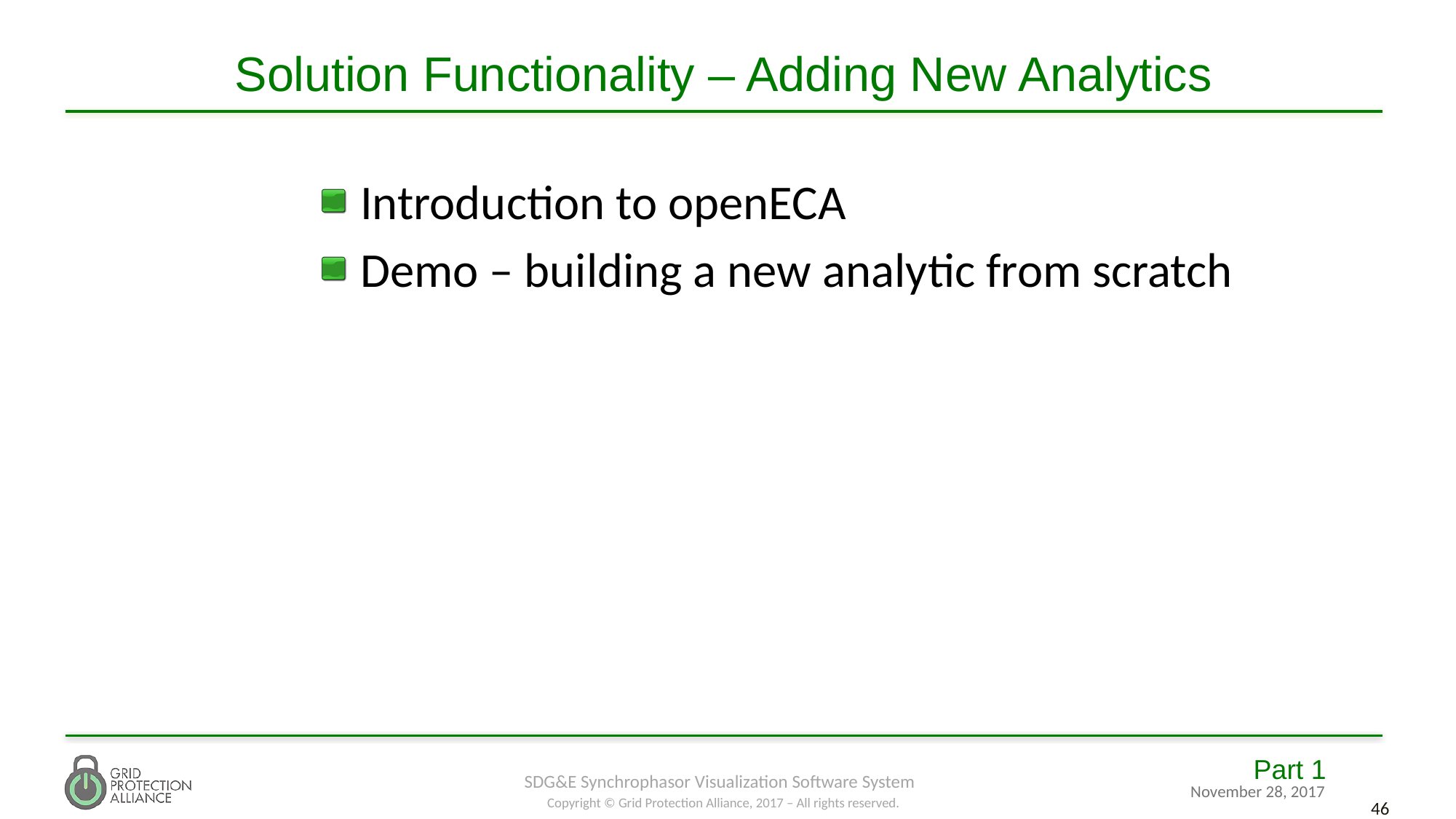

# Solution Functionality – Adding New Analytics
Introduction to openECA
Demo – building a new analytic from scratch
Part 1
November 28, 2017
SDG&E Synchrophasor Visualization Software System